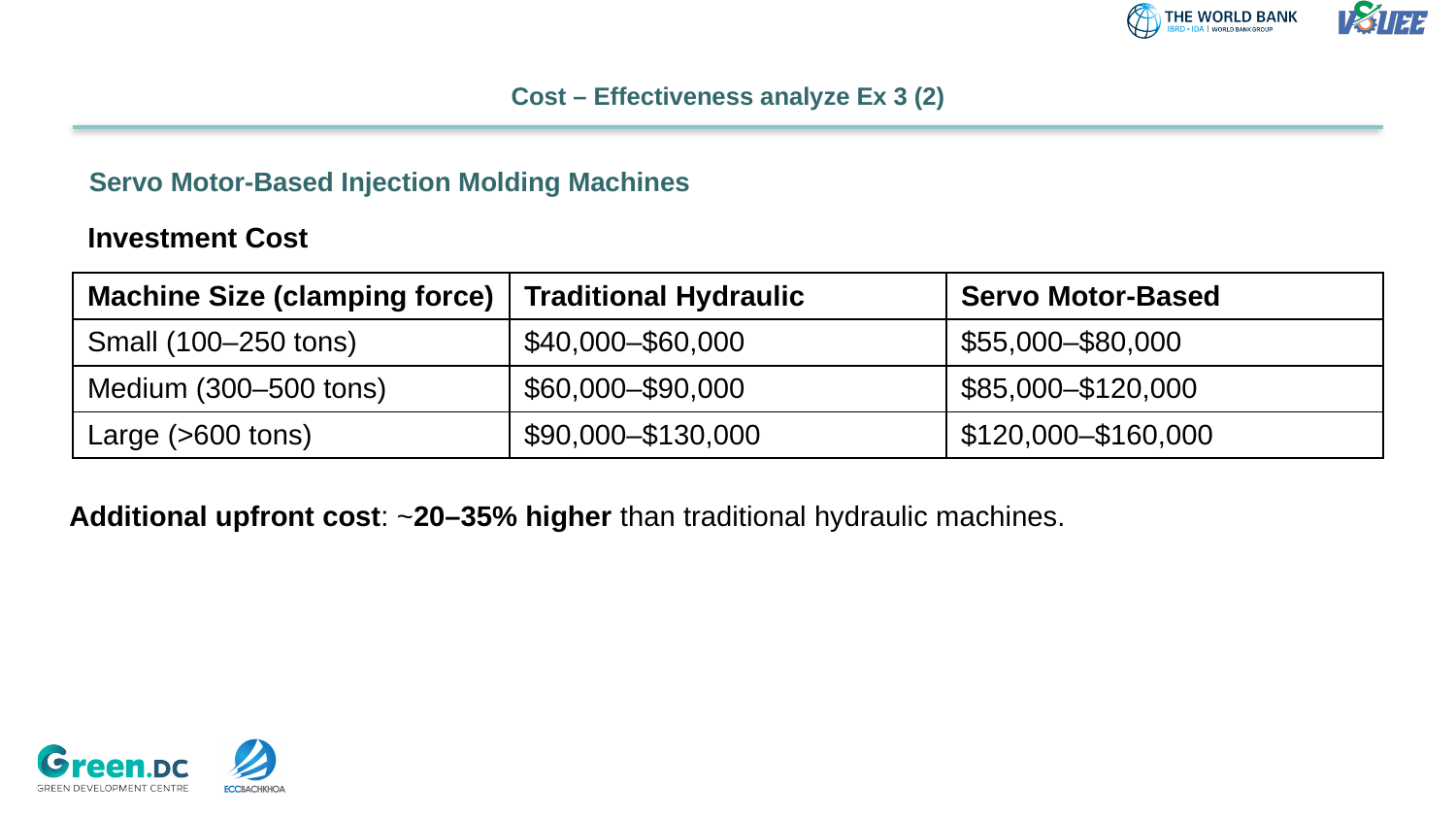

# Cost – Effectiveness analyze Ex 3 (2)
Servo Motor-Based Injection Molding Machines
Investment Cost
| Machine Size (clamping force) | Traditional Hydraulic | Servo Motor-Based |
| --- | --- | --- |
| Small (100–250 tons) | $40,000–$60,000 | $55,000–$80,000 |
| Medium (300–500 tons) | $60,000–$90,000 | $85,000–$120,000 |
| Large (>600 tons) | $90,000–$130,000 | $120,000–$160,000 |
Additional upfront cost: ~20–35% higher than traditional hydraulic machines.